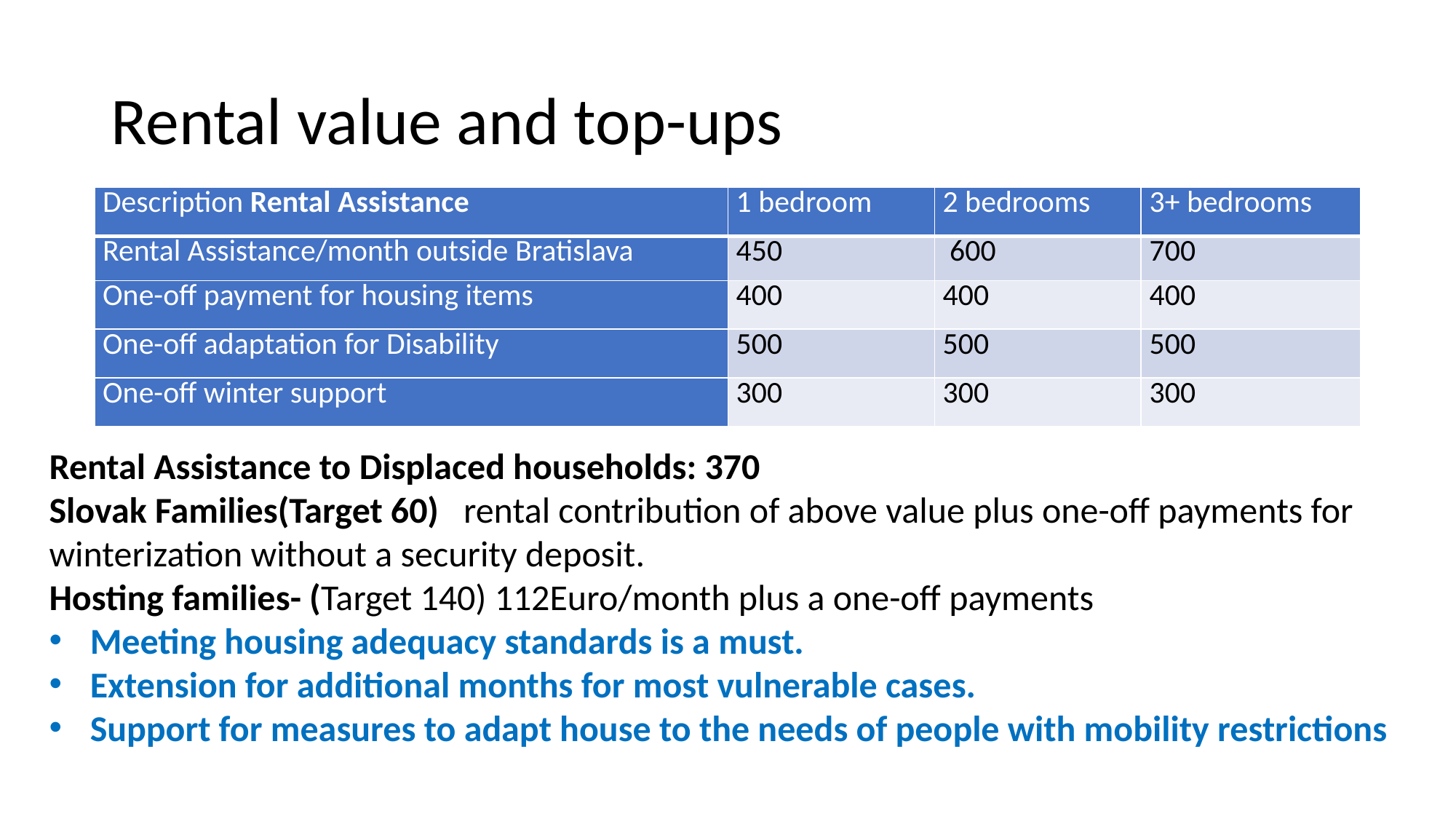

# Rental value and top-ups
| Description Rental Assistance | 1 bedroom | 2 bedrooms | 3+ bedrooms |
| --- | --- | --- | --- |
| Rental Assistance/month outside Bratislava | 450 | 600 | 700 |
| One-off payment for housing items | 400 | 400 | 400 |
| One-off adaptation for Disability | 500 | 500 | 500 |
| One-off winter support | 300 | 300 | 300 |
Rental Assistance to Displaced households: 370
Slovak Families(Target 60)   rental contribution of above value plus one-off payments for winterization without a security deposit.
Hosting families- (Target 140) 112Euro/month plus a one-off payments
Meeting housing adequacy standards is a must.
Extension for additional months for most vulnerable cases.
Support for measures to adapt house to the needs of people with mobility restrictions